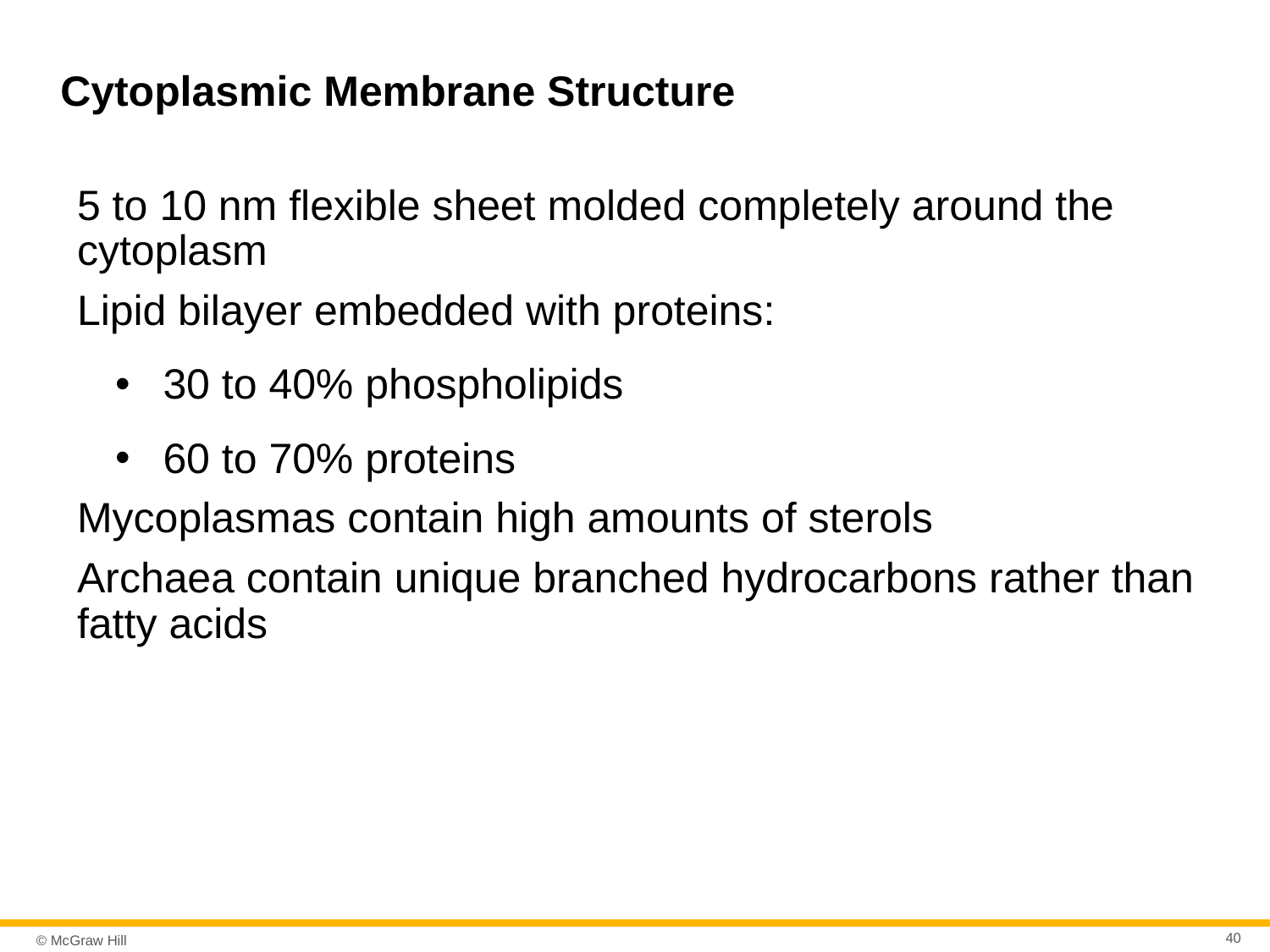

# Cytoplasmic Membrane Structure
5 to 10 nm flexible sheet molded completely around the cytoplasm
Lipid bilayer embedded with proteins:
30 to 40% phospholipids
60 to 70% proteins
Mycoplasmas contain high amounts of sterols
Archaea contain unique branched hydrocarbons rather than fatty acids